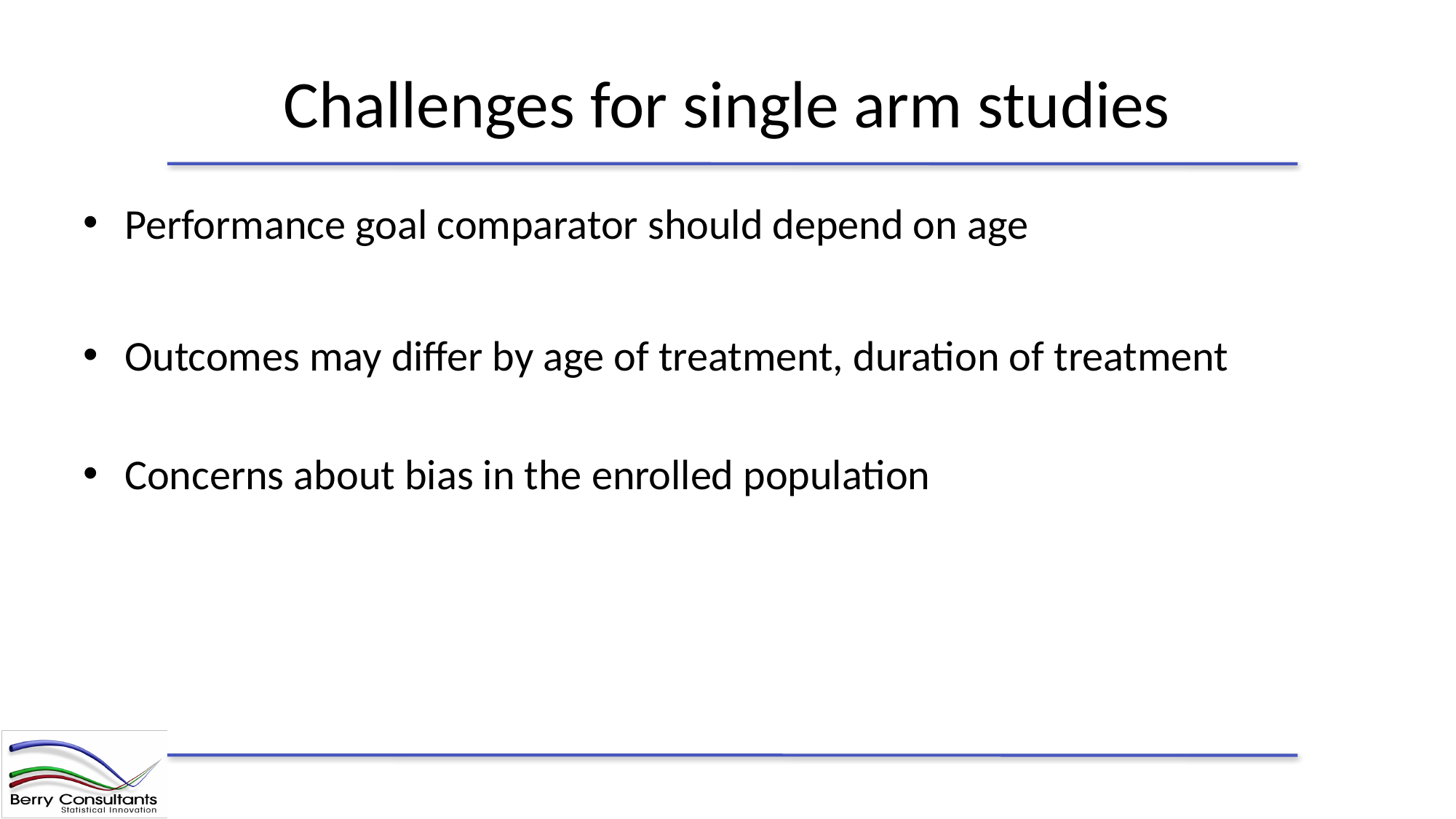

# Challenges for single arm studies
Performance goal comparator should depend on age

Outcomes may differ by age of treatment, duration of treatment

Concerns about bias in the enrolled population